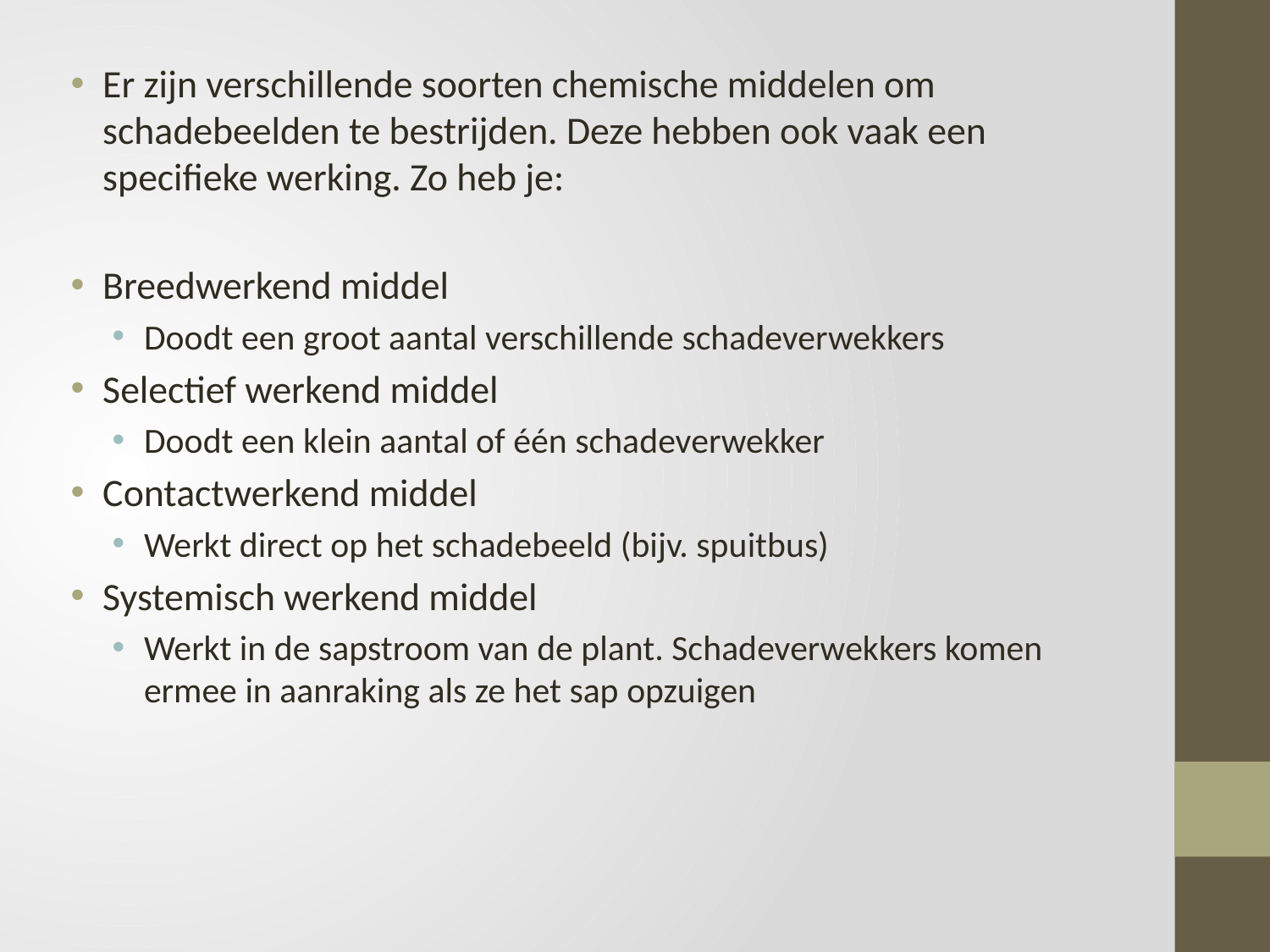

Er zijn verschillende soorten chemische middelen om schadebeelden te bestrijden. Deze hebben ook vaak een specifieke werking. Zo heb je:

Breedwerkend middel
Doodt een groot aantal verschillende schadeverwekkers
Selectief werkend middel
Doodt een klein aantal of één schadeverwekker
Contactwerkend middel
Werkt direct op het schadebeeld (bijv. spuitbus)
Systemisch werkend middel
Werkt in de sapstroom van de plant. Schadeverwekkers komen ermee in aanraking als ze het sap opzuigen
#